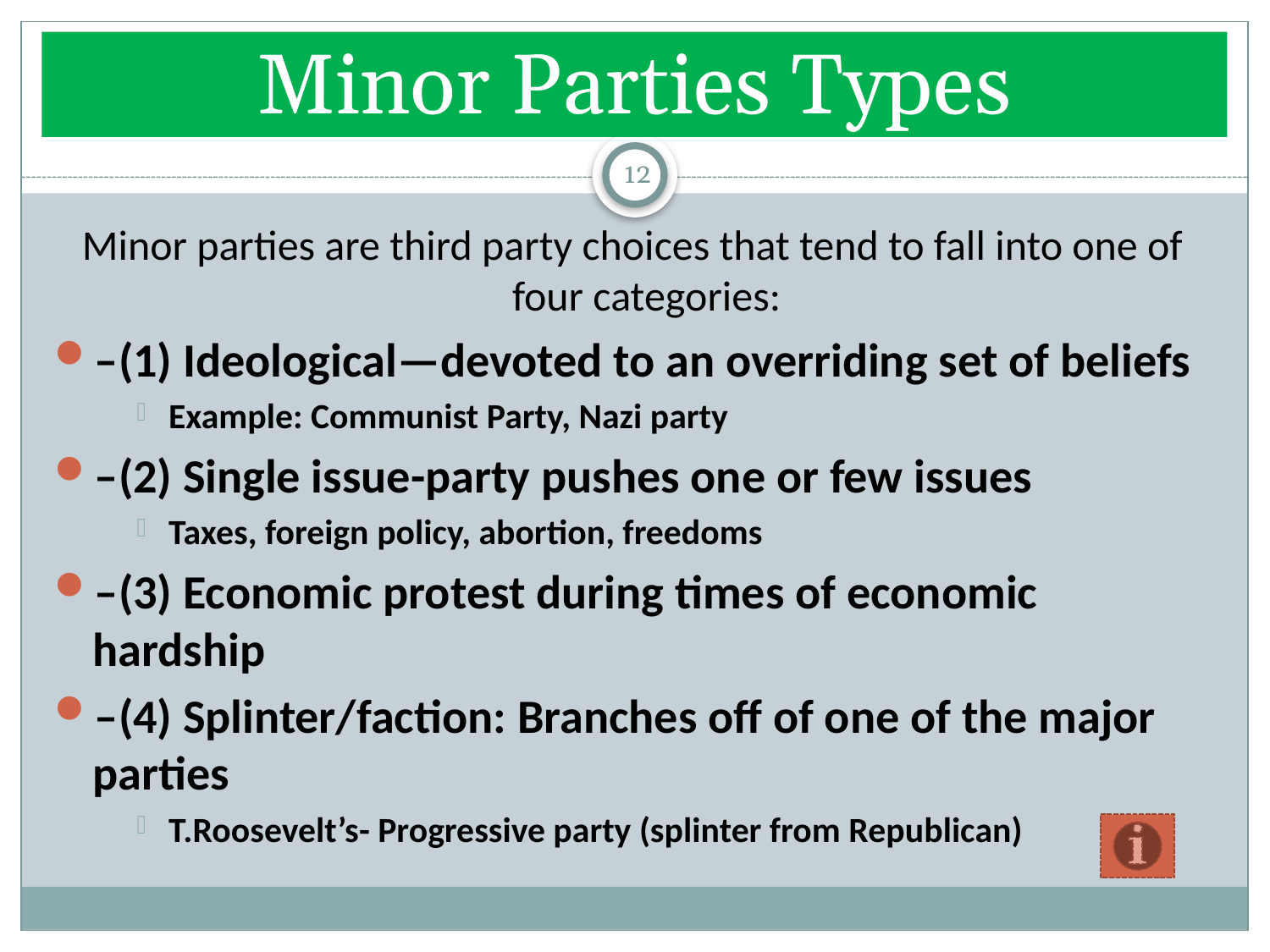

# Minor Parties Types
12
Minor parties are third party choices that tend to fall into one of four categories:
–(1) Ideological—devoted to an overriding set of beliefs
Example: Communist Party, Nazi party
–(2) Single issue-party pushes one or few issues
Taxes, foreign policy, abortion, freedoms
–(3) Economic protest during times of economic hardship
–(4) Splinter/faction: Branches off of one of the major parties
T.Roosevelt’s- Progressive party (splinter from Republican)